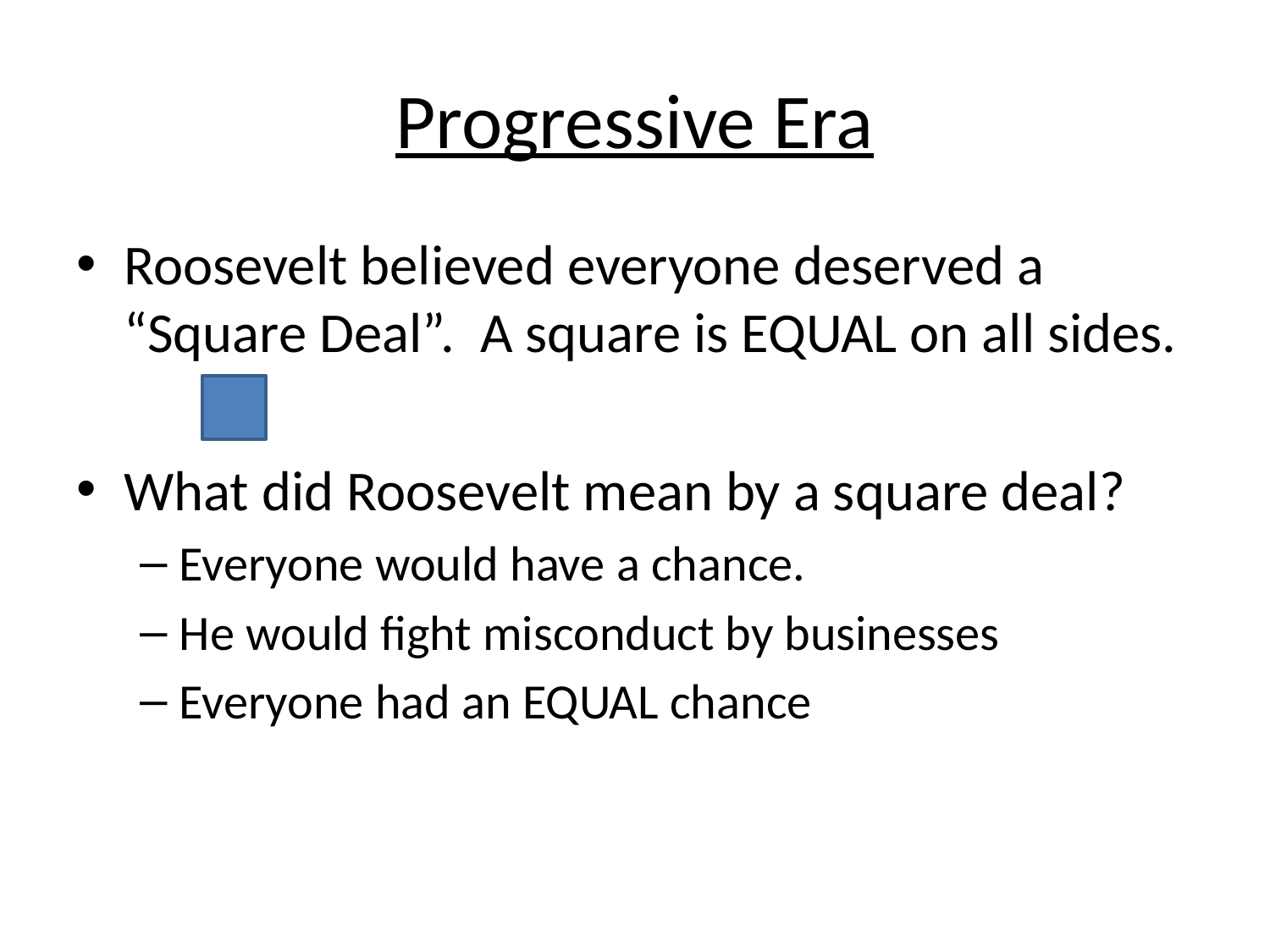

# Progressive Era
Roosevelt believed everyone deserved a “Square Deal”.  A square is EQUAL on all sides.

What did Roosevelt mean by a square deal?
Everyone would have a chance.
He would fight misconduct by businesses
Everyone had an EQUAL chance